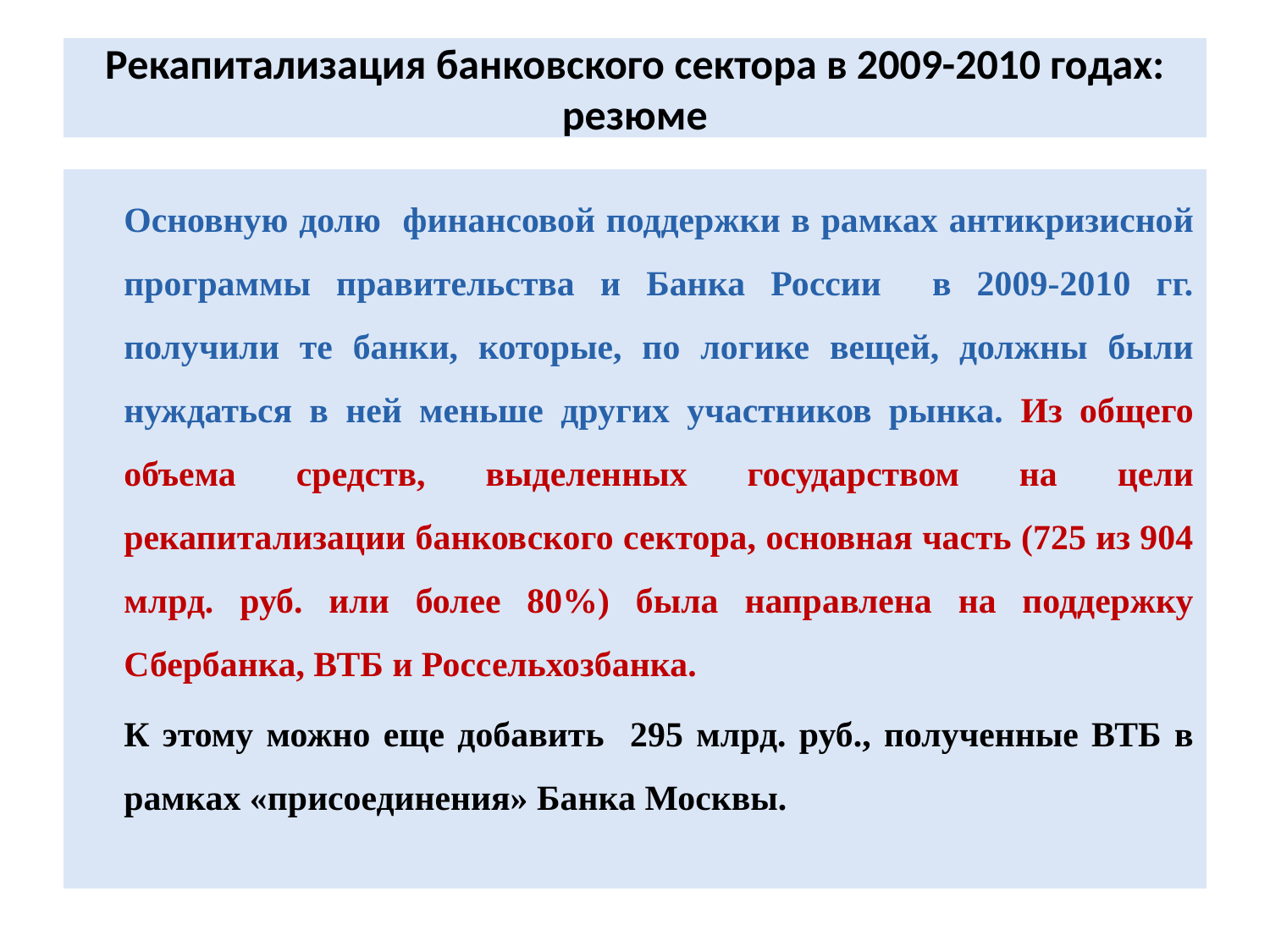

# Рекапитализация банковского сектора в 2009-2010 годах: резюме
Основную долю  финансовой поддержки в рамках антикризисной программы правительства и Банка России  в 2009-2010 гг. получили те банки, которые, по логике вещей, должны были нуждаться в ней меньше других участников рынка. Из общего объема средств, выделенных государством на цели рекапитализации банковского сектора, основная часть (725 из 904 млрд. руб. или более 80%) была направлена на поддержку Сбербанка, ВТБ и Россельхозбанка.
К этому можно еще добавить  295 млрд. руб., полученные ВТБ в рамках «присоединения» Банка Москвы.